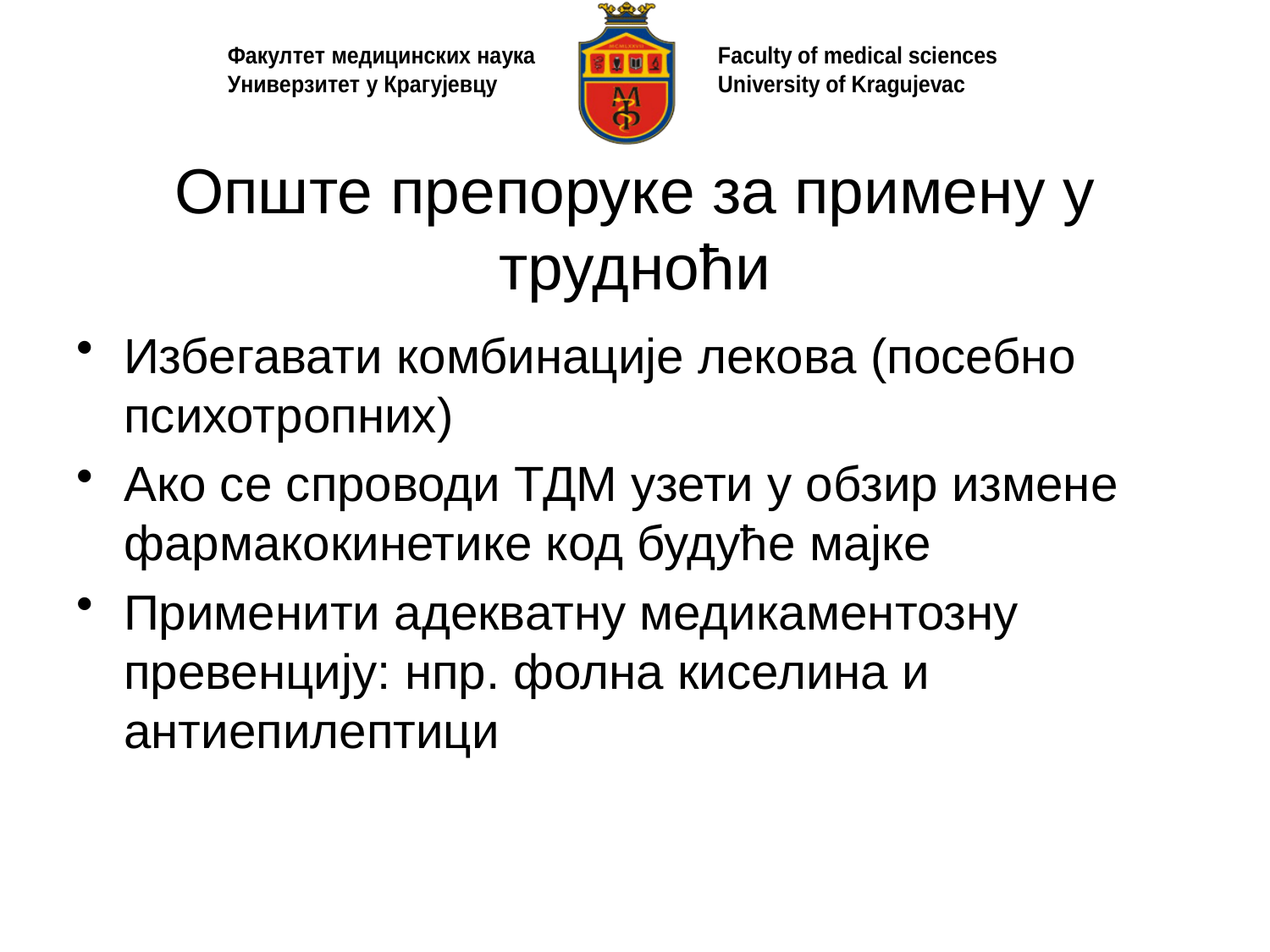

# Опште препоруке за примену у трудноћи
Избегавати комбинације лекова (посебно психотропних)
Ако се спроводи ТДМ узети у обзир измене фармакокинетике код будуће мајке
Применити адекватну медикаментозну превенцију: нпр. фолна киселина и антиепилептици